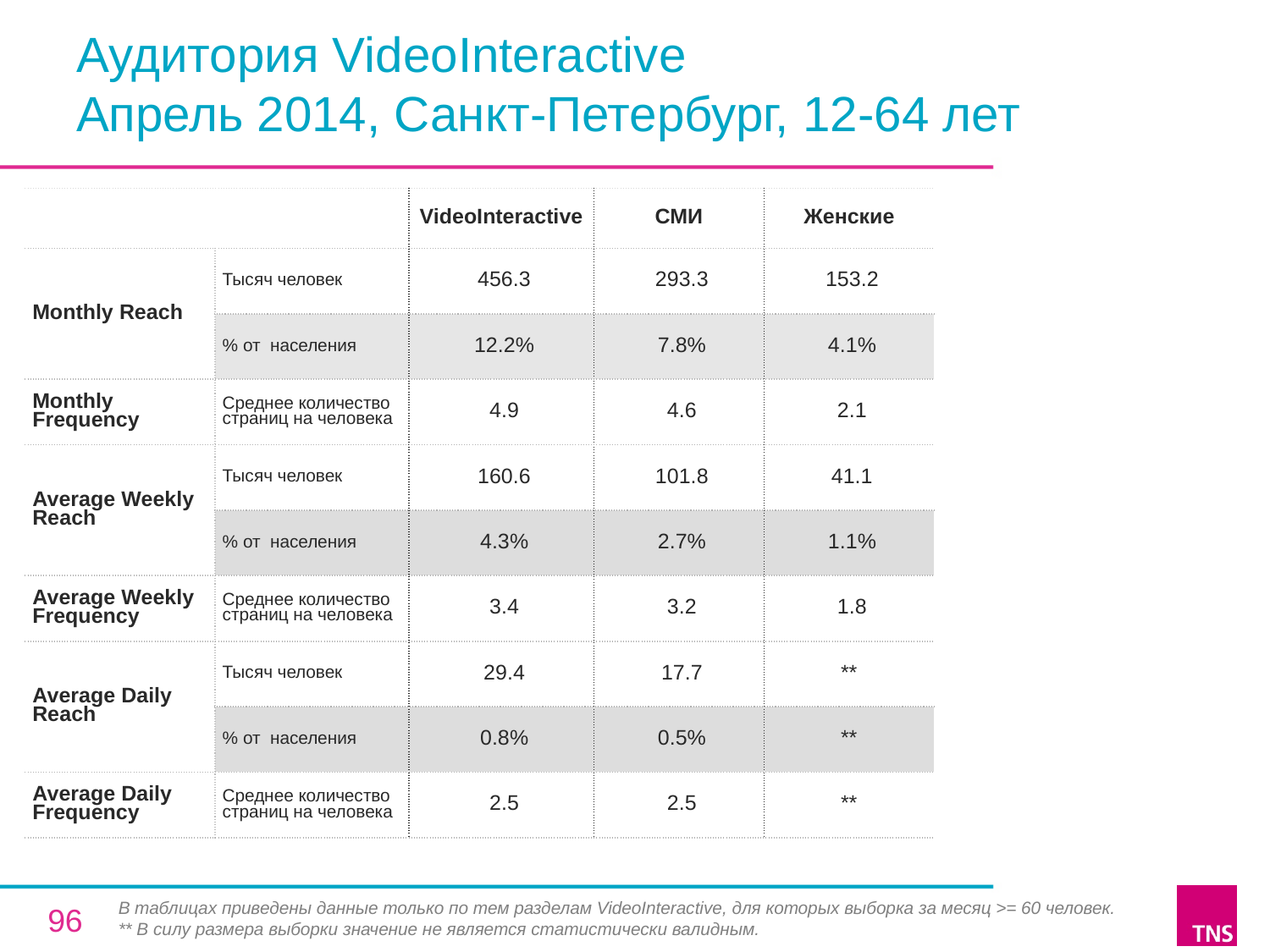

# Аудитория VideoInteractive Апрель 2014, Санкт-Петербург, 12-64 лет
|  |  | VideoInteractive | СМИ | Женские |
| --- | --- | --- | --- | --- |
| Monthly Reach | Тысяч человек | 456.3 | 293.3 | 153.2 |
|  | % от населения | 12.2% | 7.8% | 4.1% |
| Monthly Frequency | Среднее количество страниц на человека | 4.9 | 4.6 | 2.1 |
| Average Weekly Reach | Тысяч человек | 160.6 | 101.8 | 41.1 |
|  | % от населения | 4.3% | 2.7% | 1.1% |
| Average Weekly Frequency | Среднее количество страниц на человека | 3.4 | 3.2 | 1.8 |
| Average Daily Reach | Тысяч человек | 29.4 | 17.7 | \*\* |
|  | % от населения | 0.8% | 0.5% | \*\* |
| Average Daily Frequency | Среднее количество страниц на человека | 2.5 | 2.5 | \*\* |
В таблицах приведены данные только по тем разделам VideoInteractive, для которых выборка за месяц >= 60 человек.
** В силу размера выборки значение не является статистически валидным.
96